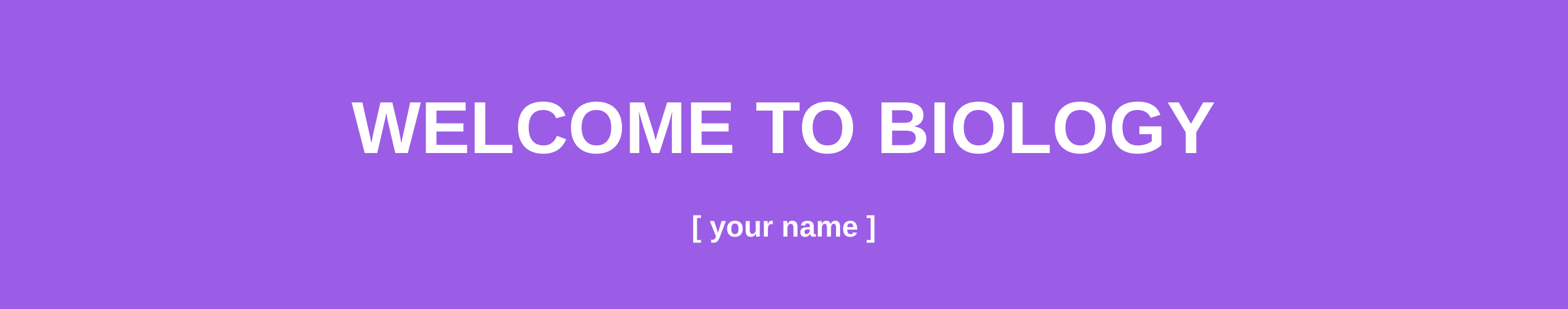

WELCOME TO BIOLOGY
[ your name ]